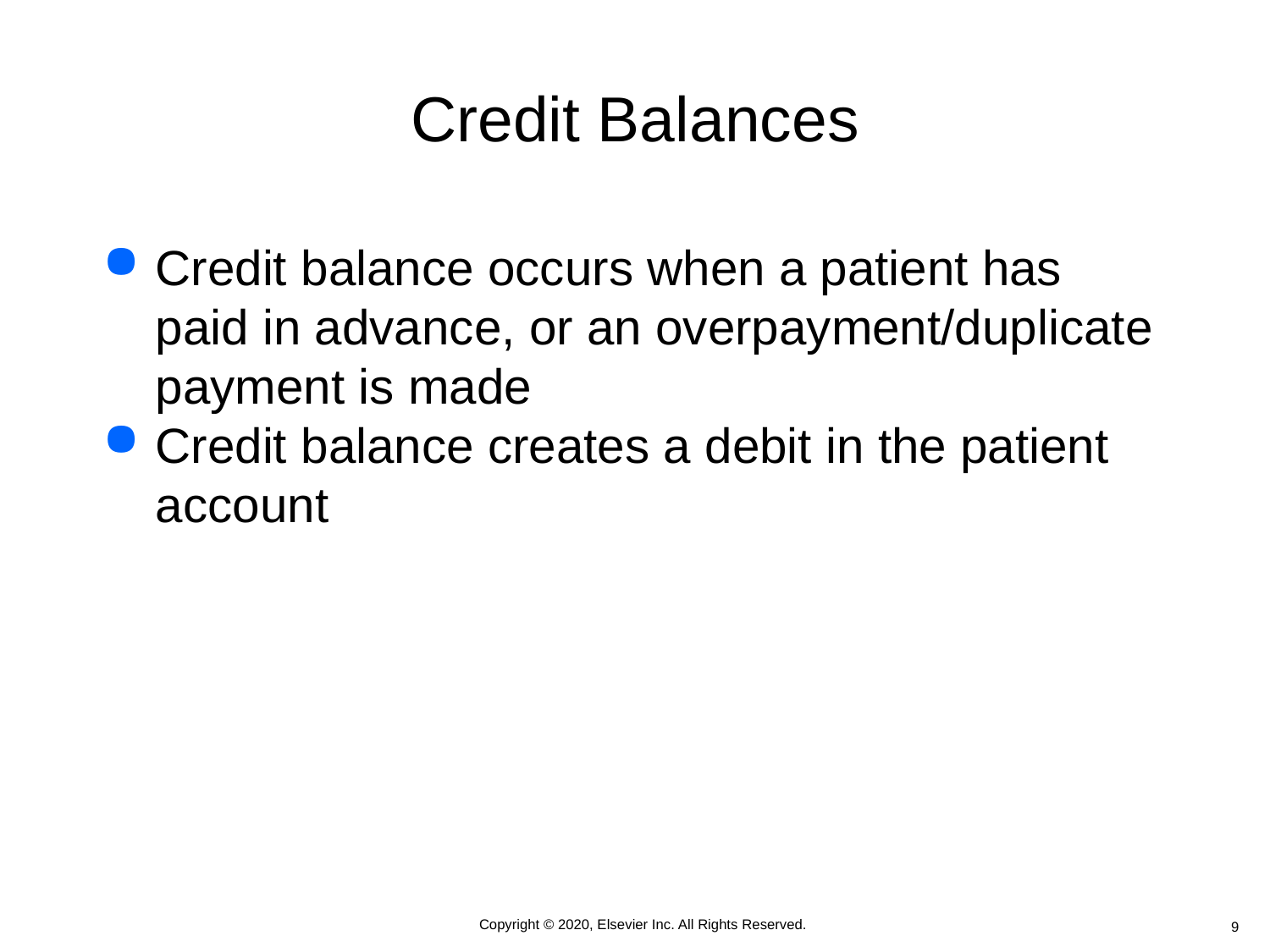

# Credit Balances
Credit balance occurs when a patient has paid in advance, or an overpayment/duplicate payment is made
Credit balance creates a debit in the patient account